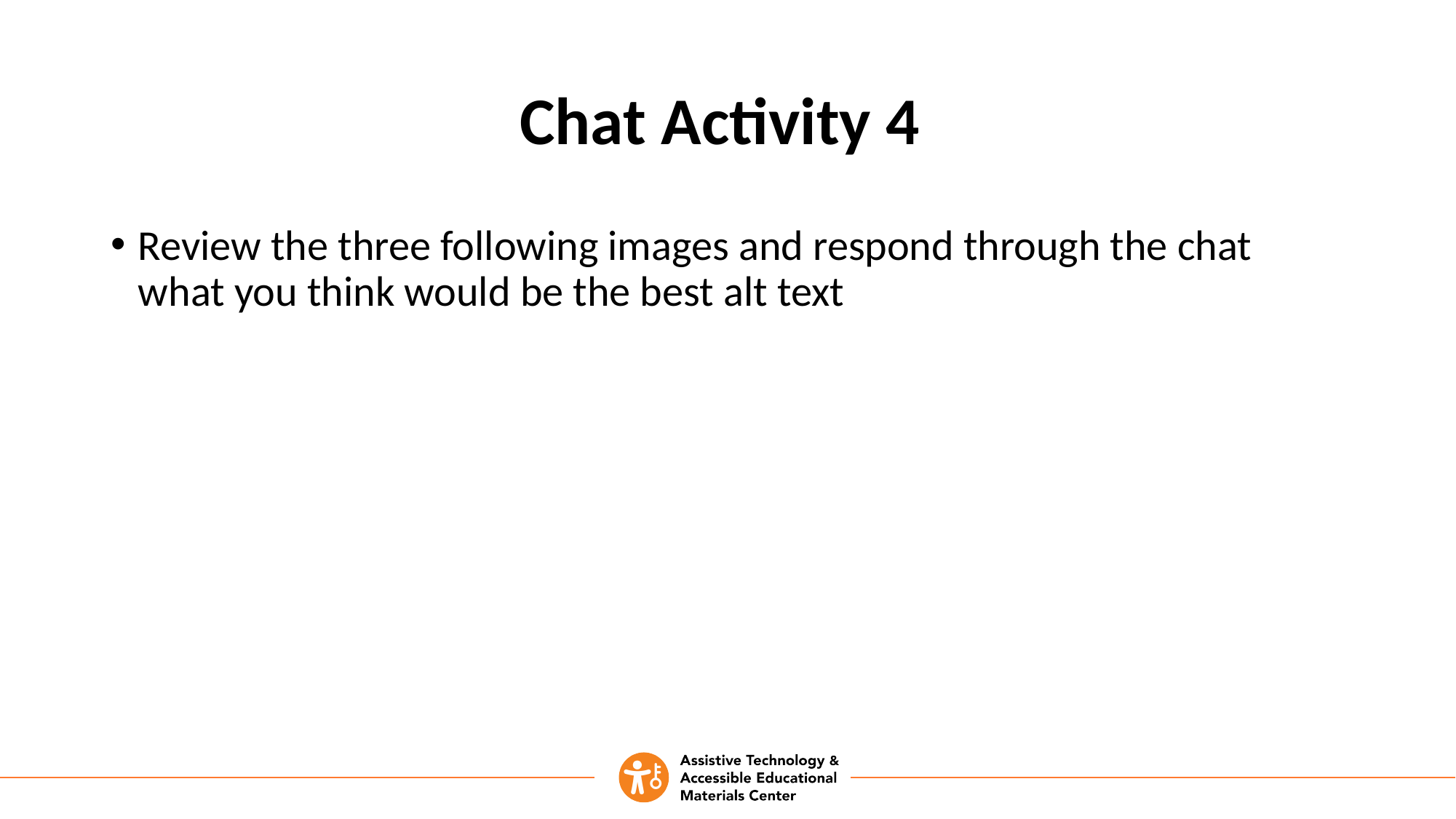

# Chat Activity 4
Review the three following images and respond through the chat what you think would be the best alt text